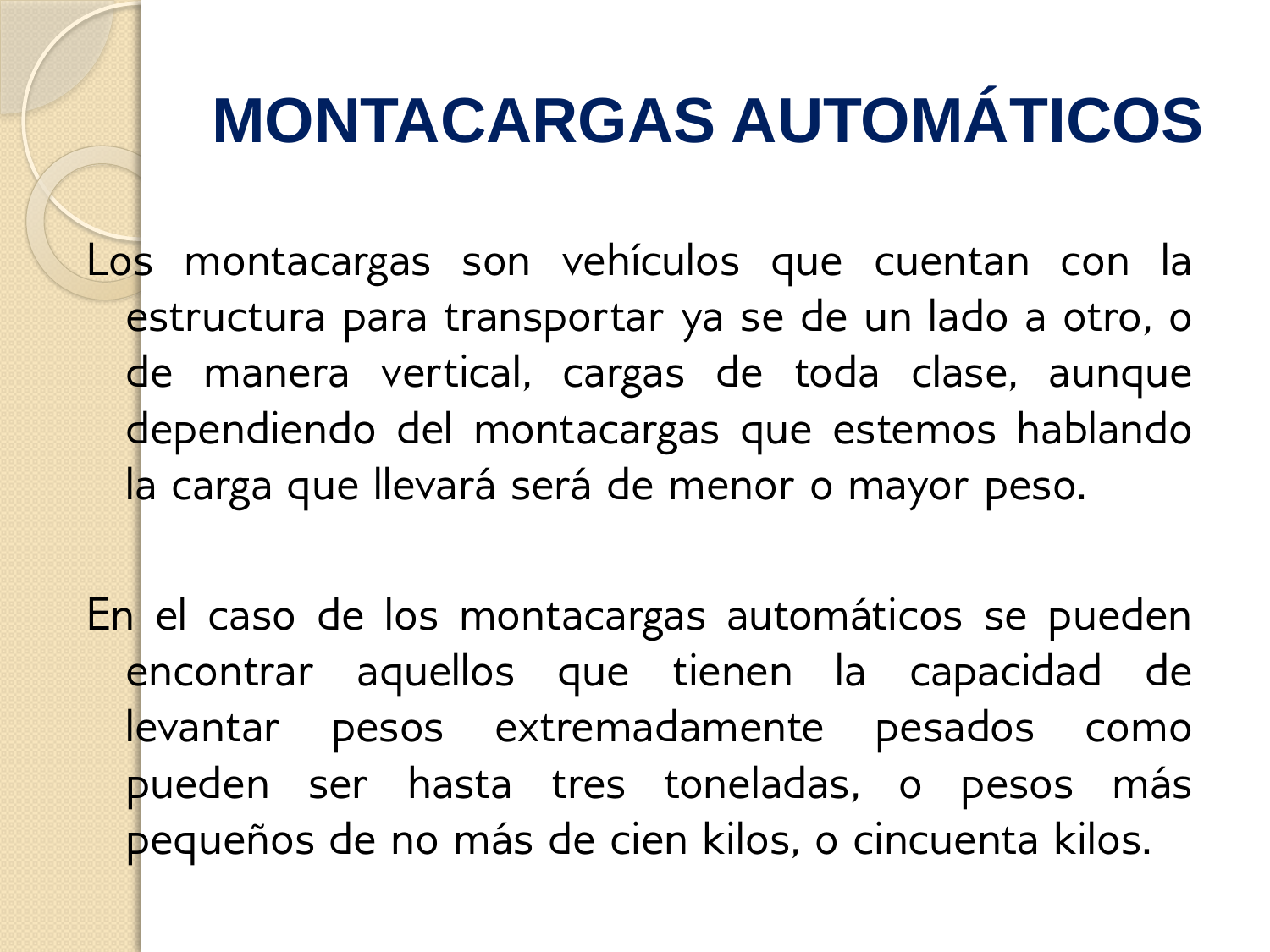

# MONTACARGAS AUTOMÁTICOS
Los montacargas son vehículos que cuentan con la estructura para transportar ya se de un lado a otro, o de manera vertical, cargas de toda clase, aunque dependiendo del montacargas que estemos hablando la carga que llevará será de menor o mayor peso.

En el caso de los montacargas automáticos se pueden encontrar aquellos que tienen la capacidad de levantar pesos extremadamente pesados como pueden ser hasta tres toneladas, o pesos más pequeños de no más de cien kilos, o cincuenta kilos.